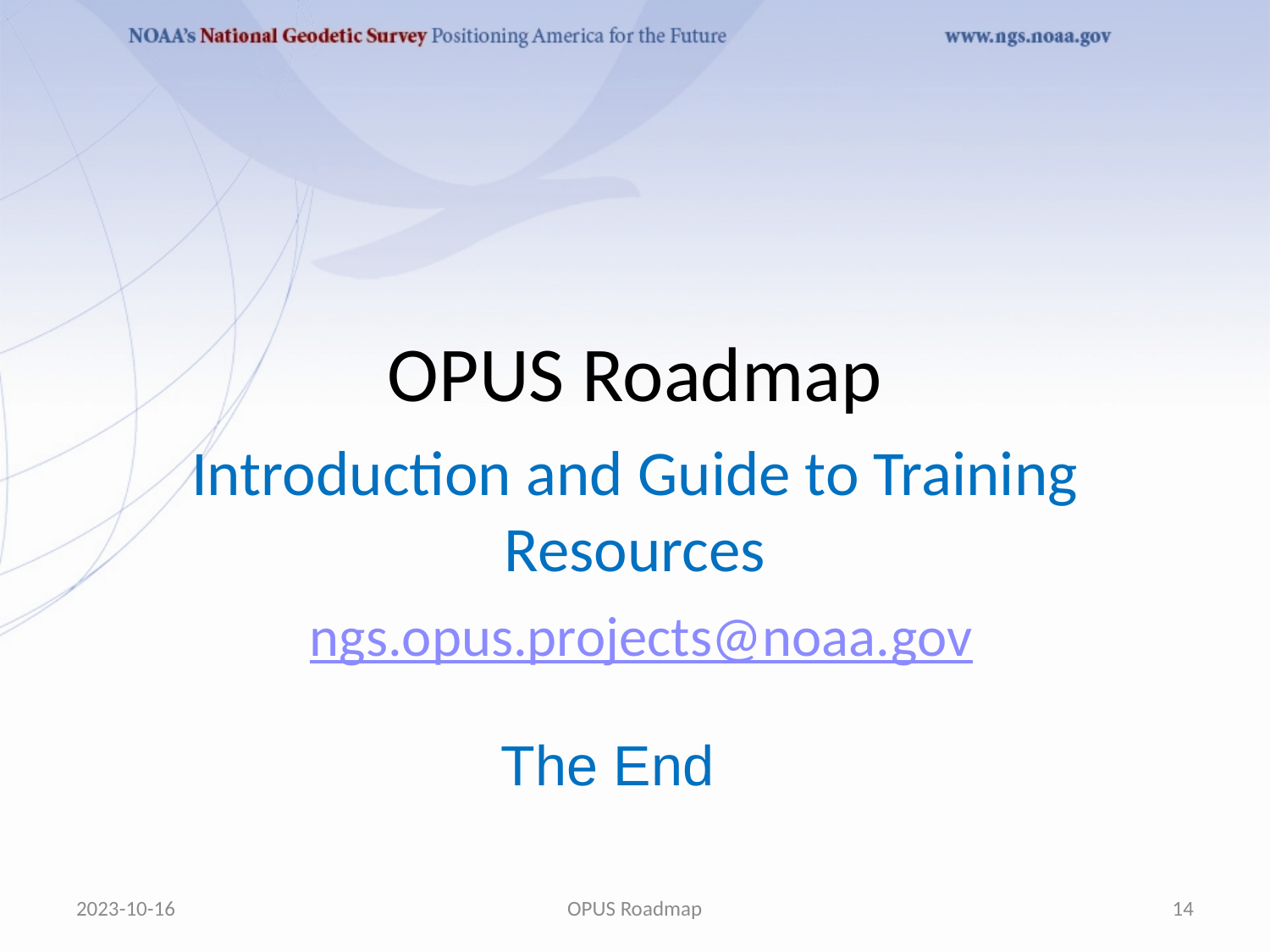

# OPUS Roadmap
Introduction and Guide to Training Resources
 ngs.opus.projects@noaa.gov
The End
2023-10-16
OPUS Roadmap
14